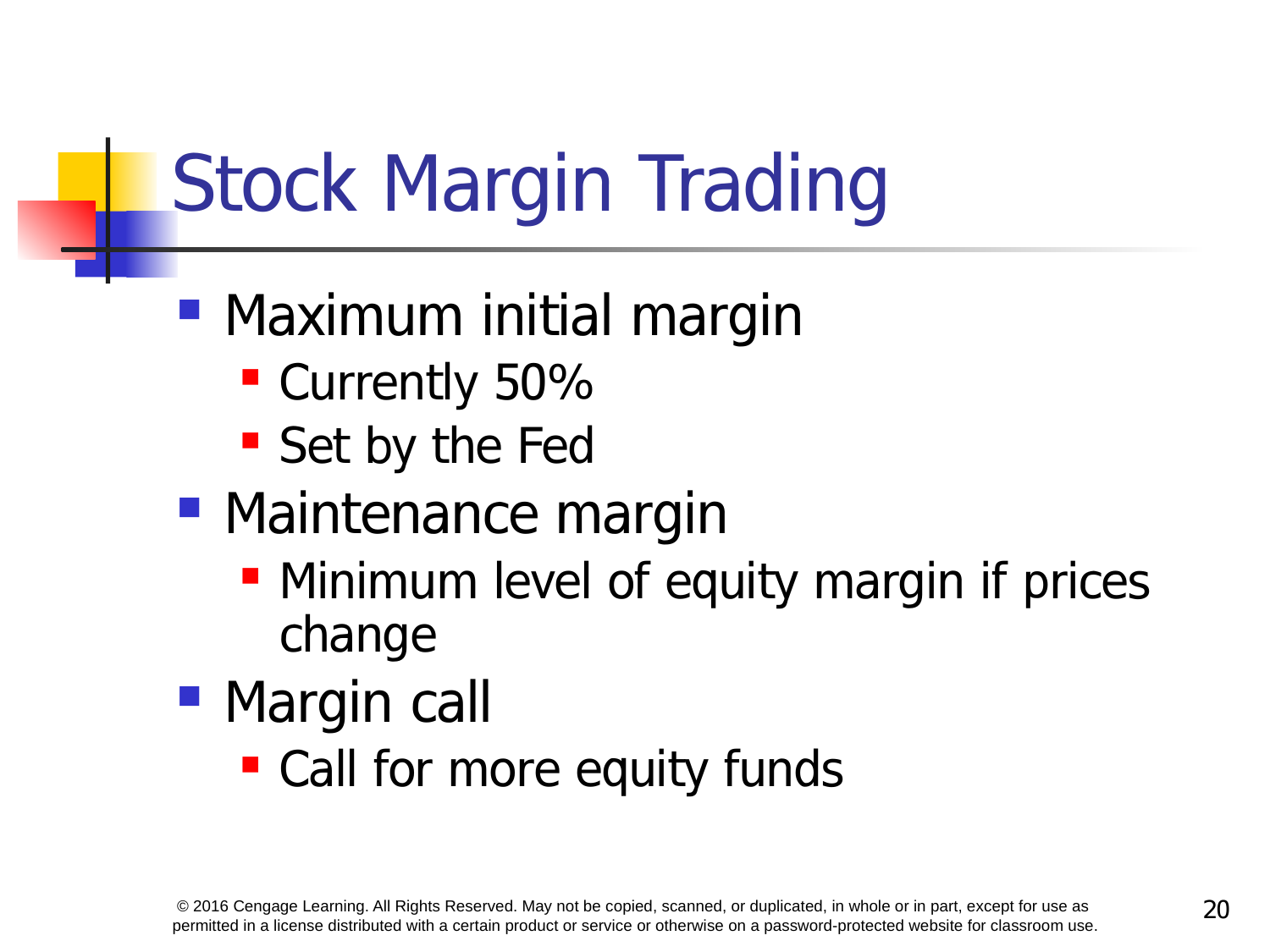

# Stock Margin Trading
Maximum initial margin
Currently 50%
Set by the Fed
Maintenance margin
Minimum level of equity margin if prices change
Margin call
Call for more equity funds
20